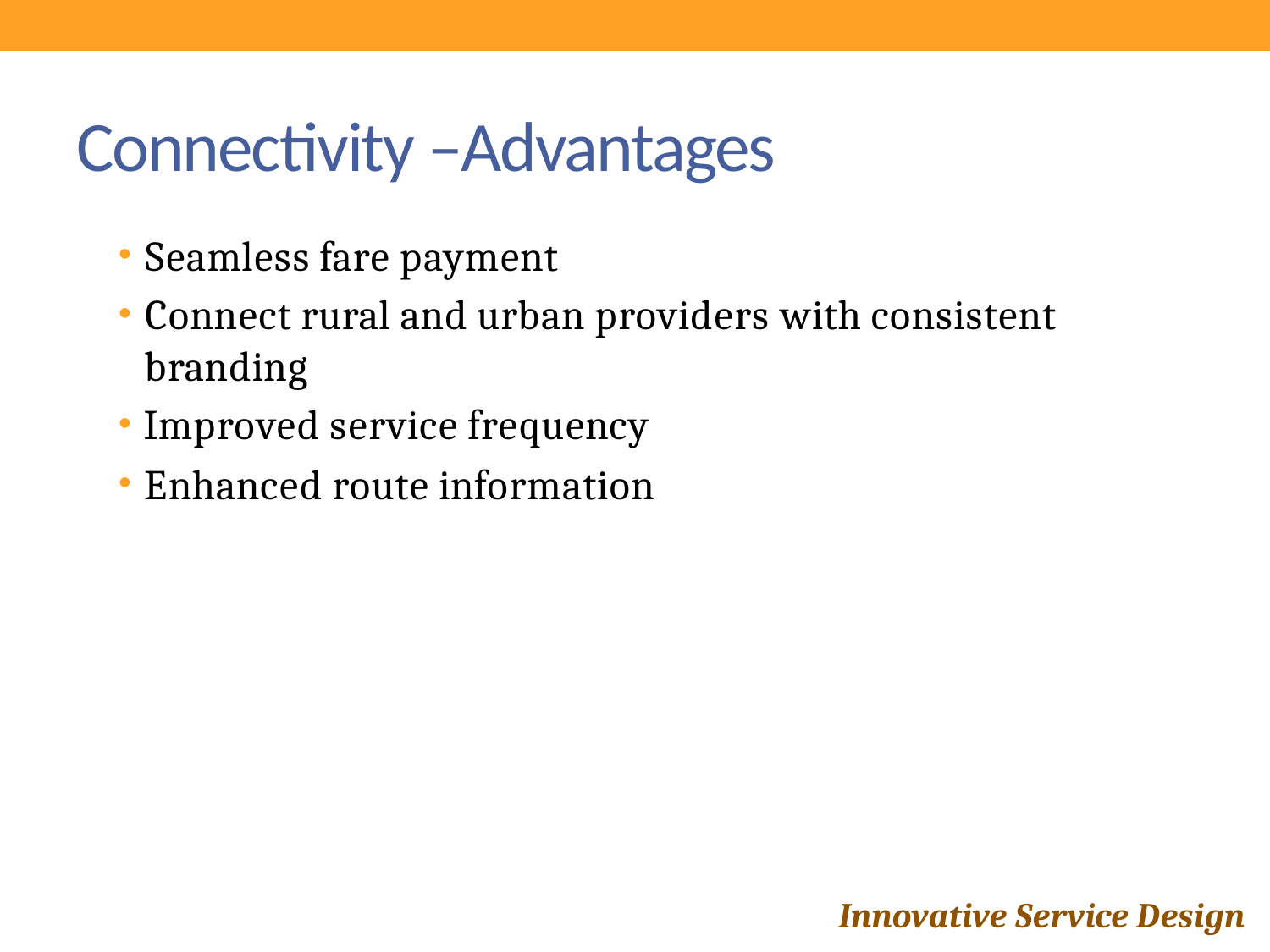

# Connectivity –Advantages
Seamless fare payment
Connect rural and urban providers with consistent branding
Improved service frequency
Enhanced route information
Innovative Service Design